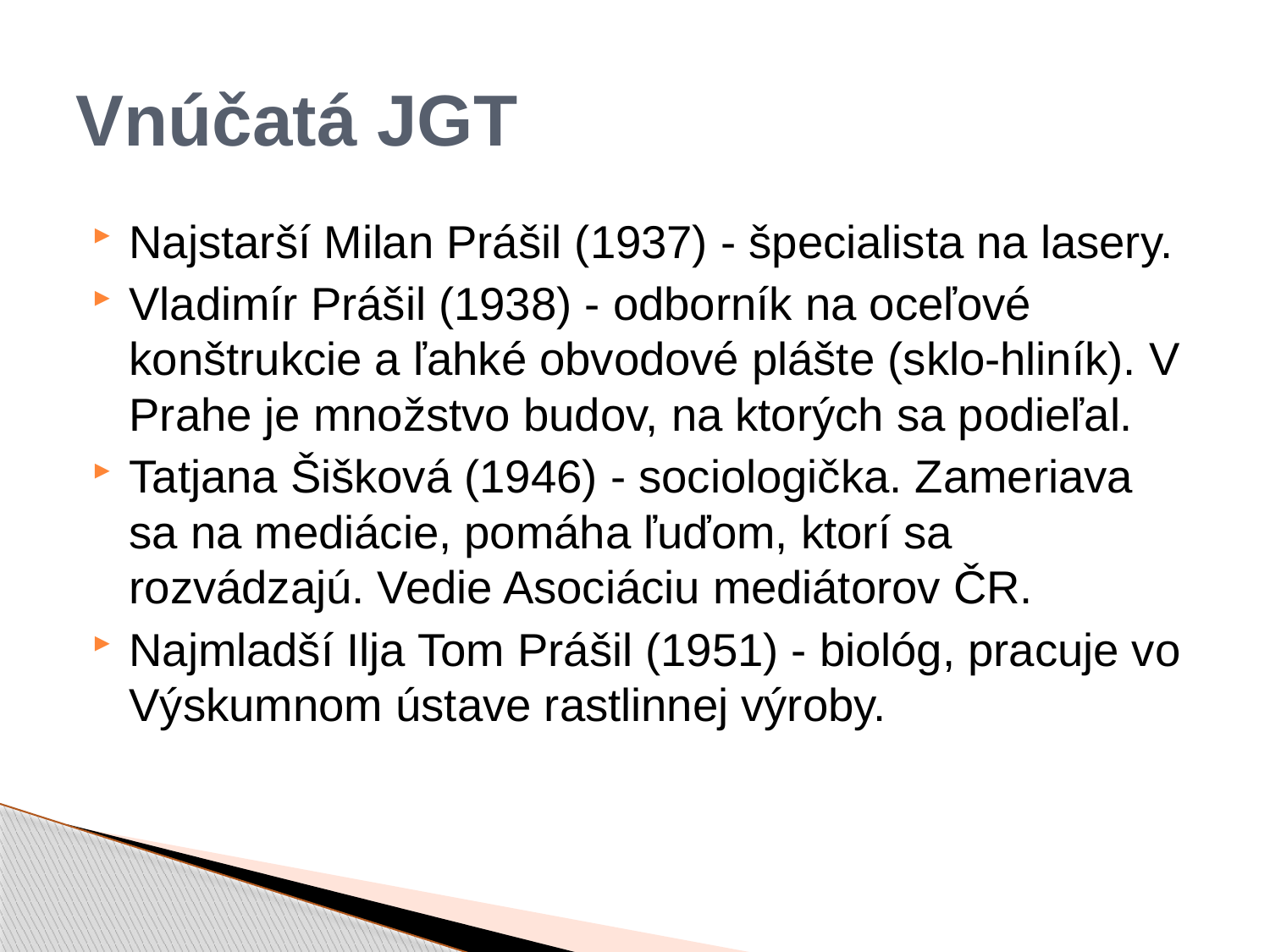

# Vnúčatá JGT
Najstarší Milan Prášil (1937) - špecialista na lasery.
Vladimír Prášil (1938) - odborník na oceľové konštrukcie a ľahké obvodové plášte (sklo-hliník). V Prahe je množstvo budov, na ktorých sa podieľal.
Tatjana Šišková (1946) - sociologička. Zameriava sa na mediácie, pomáha ľuďom, ktorí sa rozvádzajú. Vedie Asociáciu mediátorov ČR.
Najmladší Ilja Tom Prášil (1951) - biológ, pracuje vo Výskumnom ústave rastlinnej výroby.